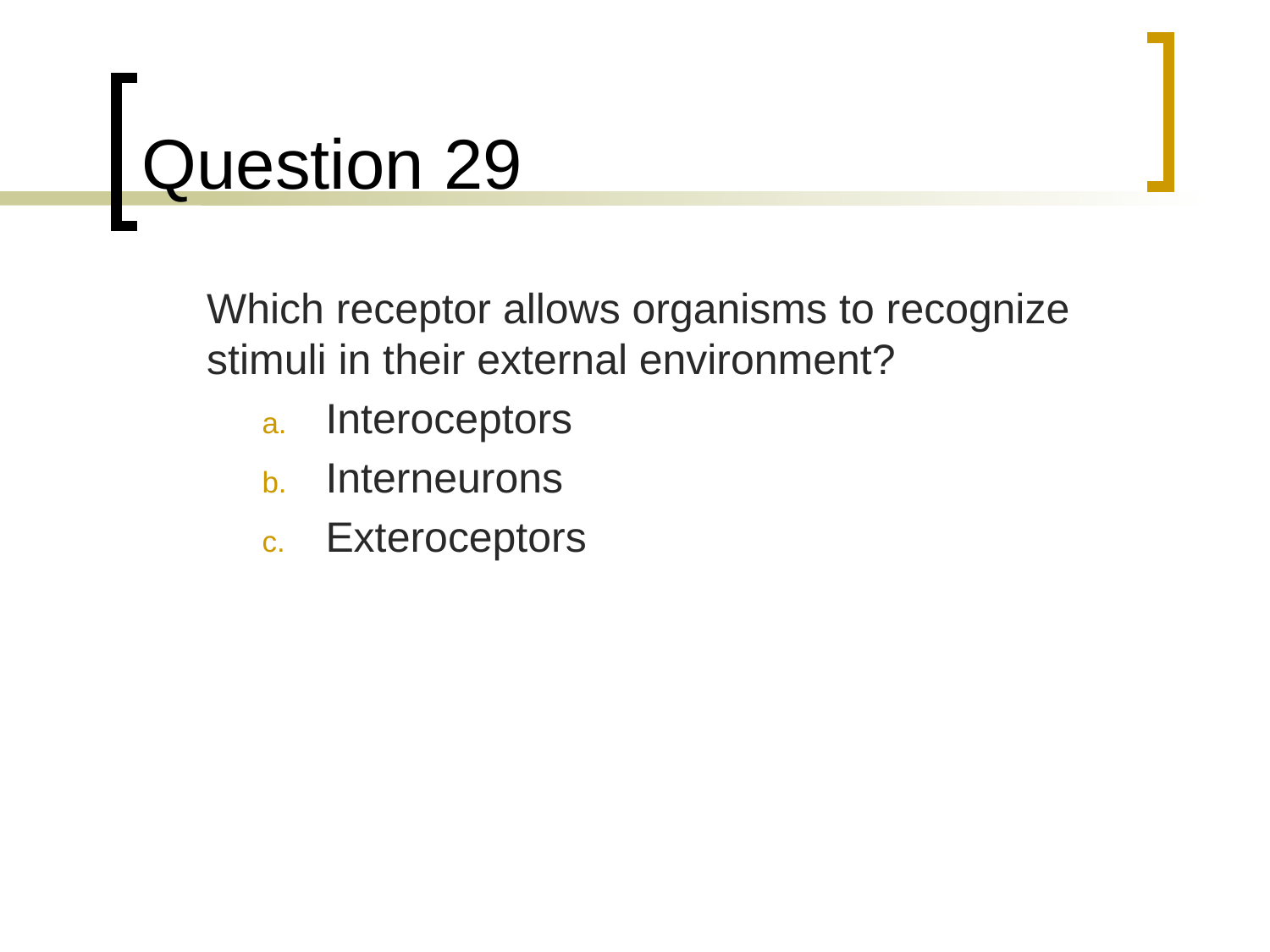

# Question 29
	Which receptor allows organisms to recognize stimuli in their external environment?
Interoceptors
Interneurons
Exteroceptors